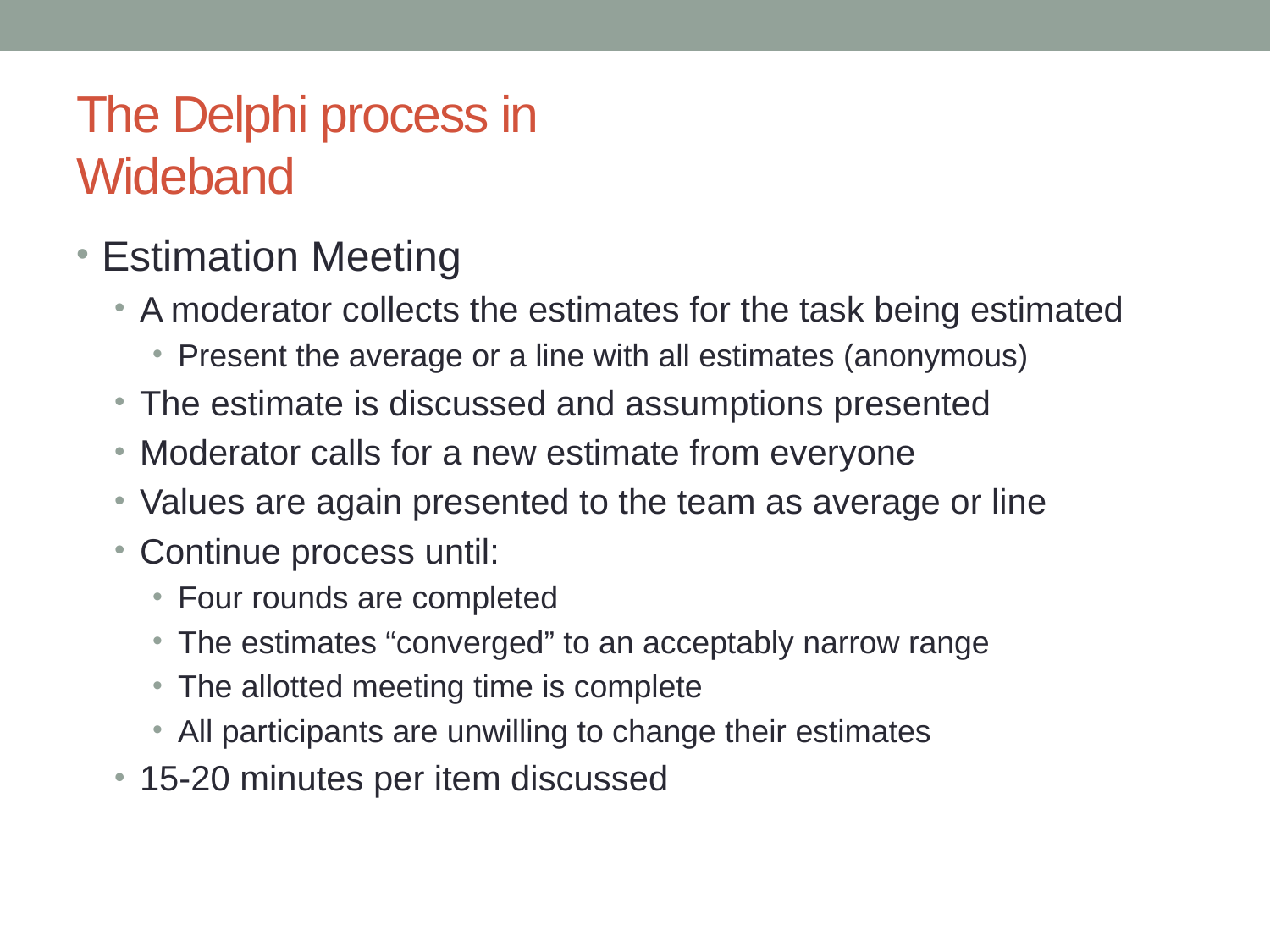

# The Delphi process in Wideband
Estimation Meeting
A moderator collects the estimates for the task being estimated
Present the average or a line with all estimates (anonymous)
The estimate is discussed and assumptions presented
Moderator calls for a new estimate from everyone
Values are again presented to the team as average or line
Continue process until:
Four rounds are completed
The estimates “converged” to an acceptably narrow range
The allotted meeting time is complete
All participants are unwilling to change their estimates
15-20 minutes per item discussed